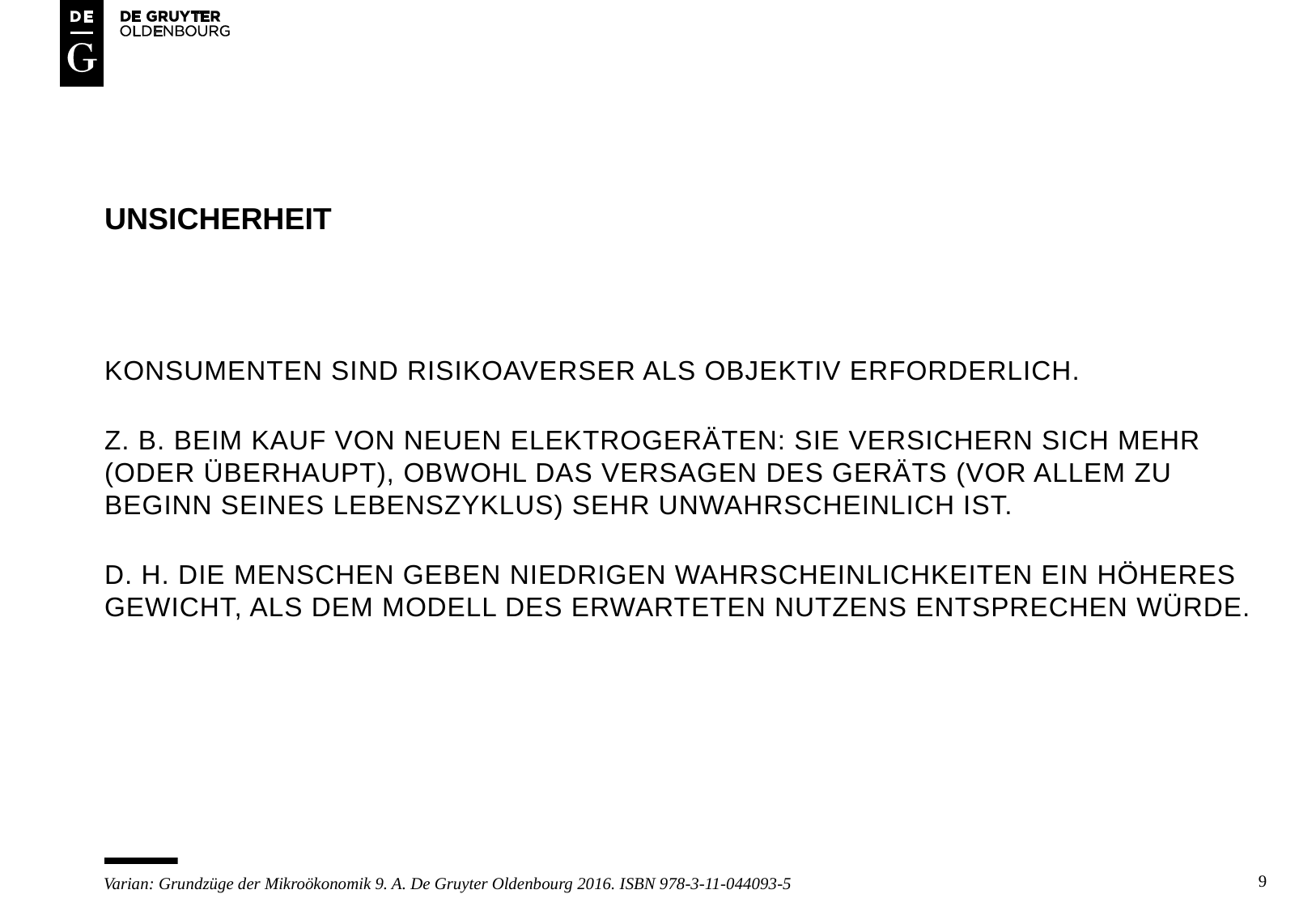

# Unsicherheit

Konsumenten sind risikoaverser als objektiv erforderlich.
z. B. beim kauf von neuen elektrogeräten: sie versichern sich mehr (oder überhaupt), obwohl das versagen des geräts (vor allem zu beginn seines lebenszyklus) sehr unwahrscheinlich ist.
d. h. die menschen geben niedrigen wahrscheinlichkeiten ein höheres gewicht, als dem modell des erwarteten nutzens entsprechen würde.
9
Varian: Grundzüge der Mikroökonomik 9. A. De Gruyter Oldenbourg 2016. ISBN 978-3-11-044093-5